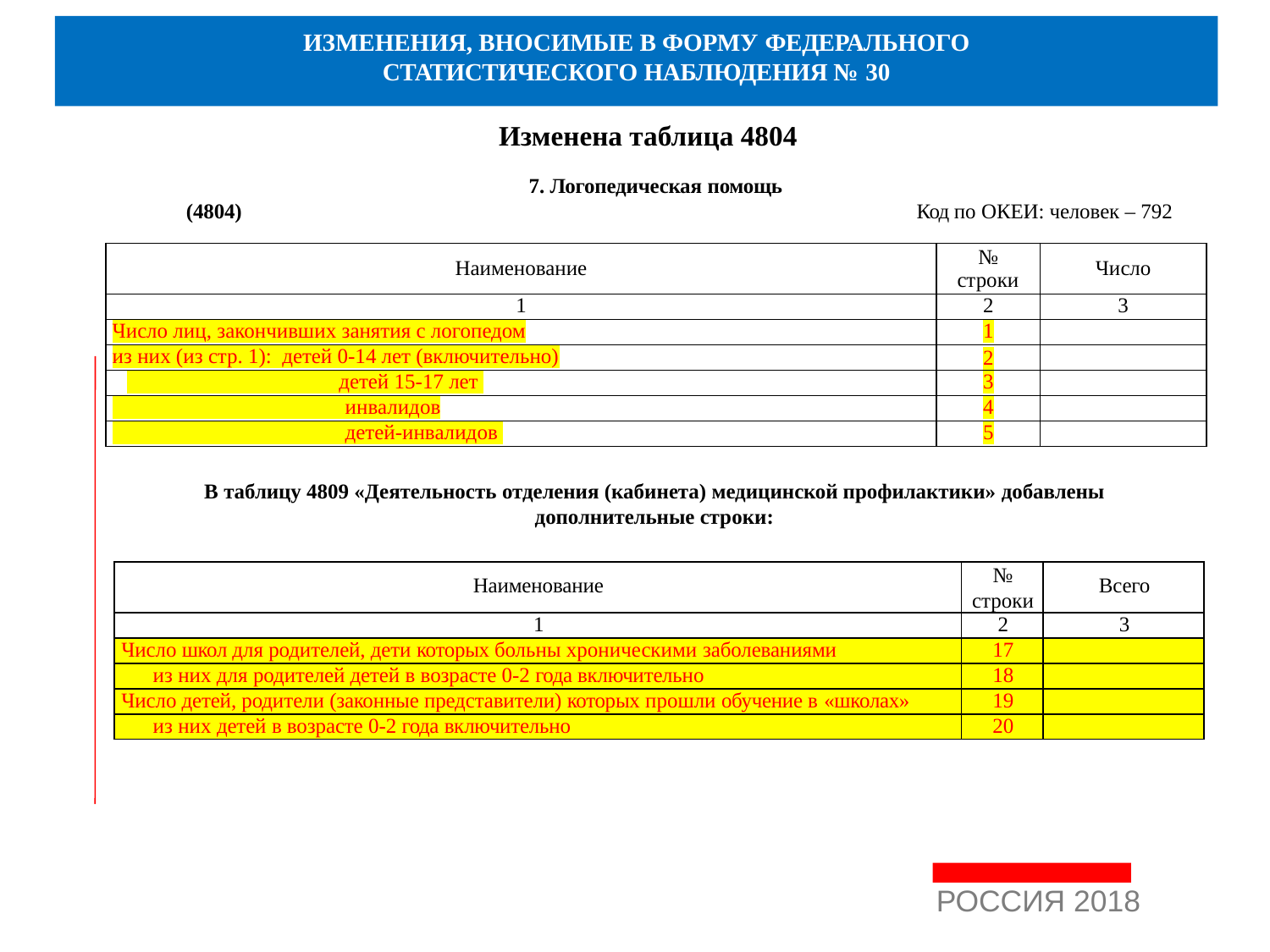

# ИЗМЕНЕНИЯ, ВНОСИМЫЕ В ФОРМУ ФЕДЕРАЛЬНОГО
СТАТИСТИЧЕСКОГО НАБЛЮДЕНИЯ № 30
Изменена таблица 4804
7. Логопедическая помощь
(4804)	Код по ОКЕИ: человек – 792
| Наименование | № строки | Число |
| --- | --- | --- |
| 1 | 2 | 3 |
| Число лиц, закончивших занятия с логопедом | 1 |  |
| из них (из стр. 1): детей 0-14 лет (включительно) | 2 |  |
| детей 15-17 лет | 3 |  |
| инвалидов | 4 |  |
| детей-инвалидов | 5 |  |

В таблицу 4809 «Деятельность отделения (кабинета) медицинской профилактики» добавлены
дополнительные строки:
| Наименование | № строки | Всего |
| --- | --- | --- |
| 1 | 2 | 3 |
| Число школ для родителей, дети которых больны хроническими заболеваниями | 17 |  |
| из них для родителей детей в возрасте 0-2 года включительно | 18 |  |
| Число детей, родители (законные представители) которых прошли обучение в «школах» | 19 |  |
| из них детей в возрасте 0-2 года включительно | 20 |  |
РОССИЯ 2018